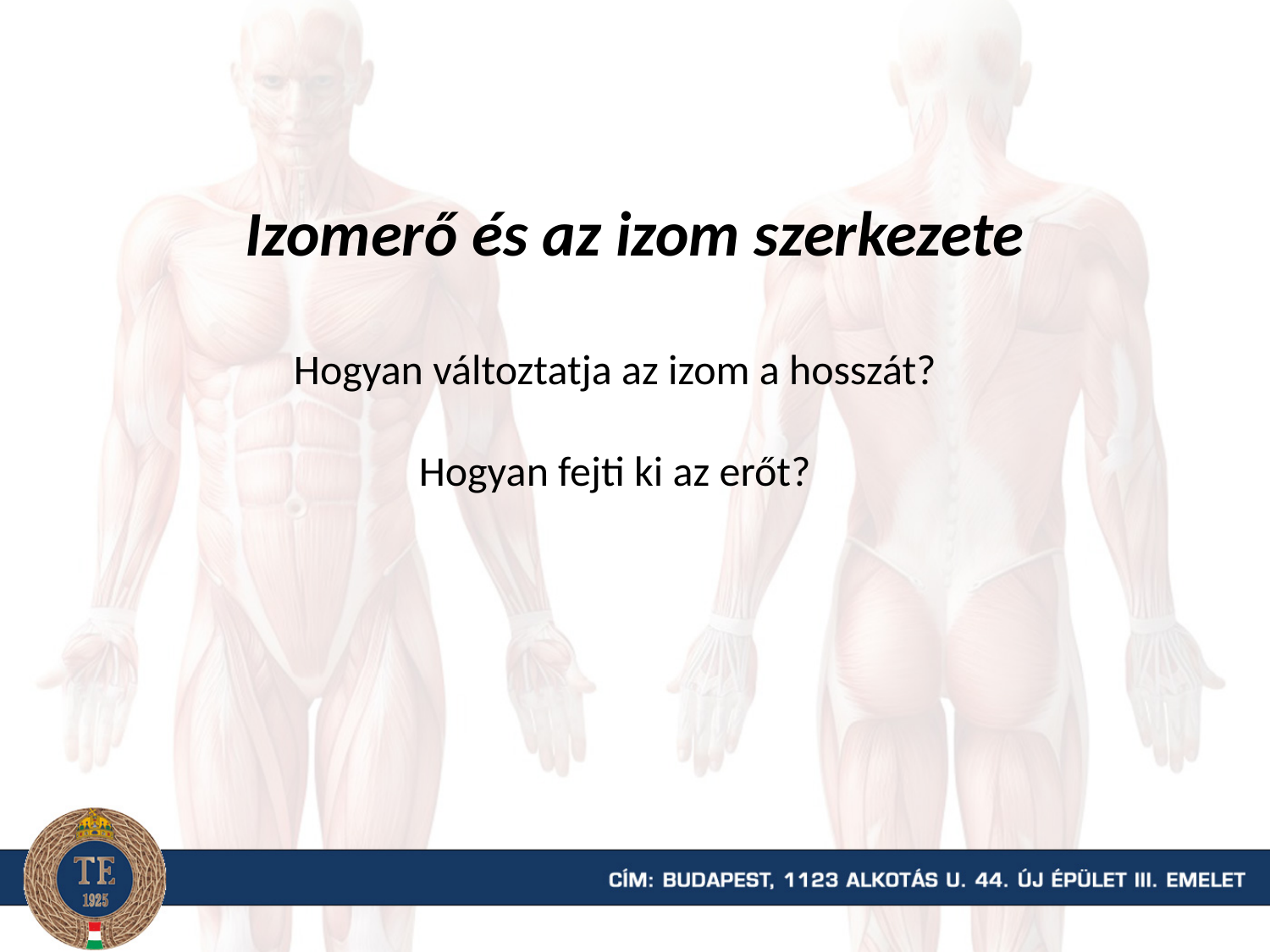

Izomerő és az izom szerkezete
Hogyan változtatja az izom a hosszát?

Hogyan fejti ki az erőt?